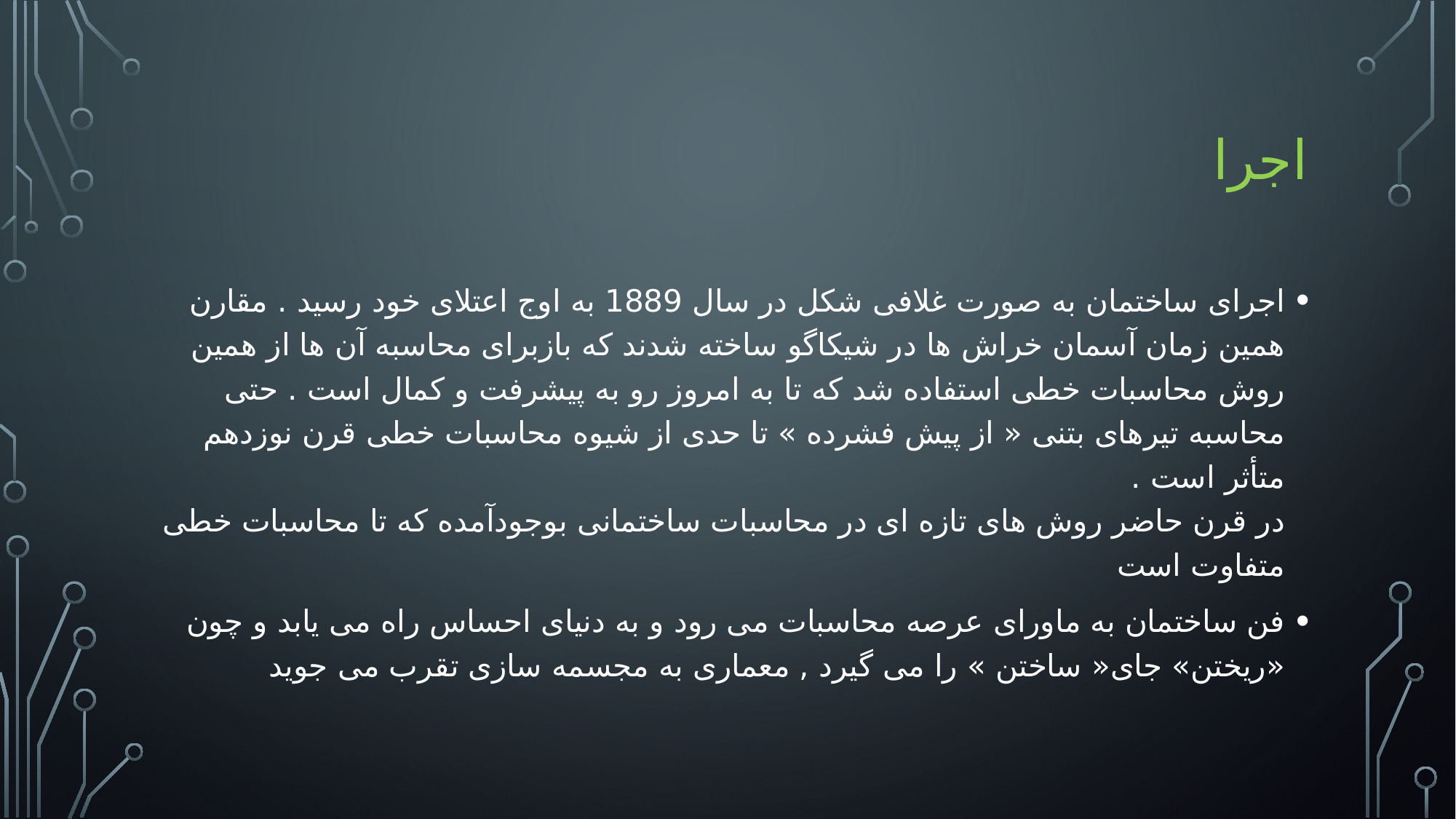

# اجرا
اجرای ساختمان به صورت غلافی شکل در سال 1889 به اوج اعتلای خود رسيد . مقارن همين زمان آسمان خراش ها در شيکاگو ساخته شدند که بازبرای محاسبه آن ها از همين روش محاسبات خطی استفاده شد که تا به امروز رو به پيشرفت و کمال است . حتی محاسبه تيرهای بتنی « از پيش فشرده » تا حدی از شيوه محاسبات خطی قرن نوزدهم متأثر است .
در قرن حاضر روش های تازه ای در محاسبات ساختمانی بوجودآمده که تا محاسبات خطی متفاوت است
فن ساختمان به ماورای عرصه محاسبات می رود و به دنيای احساس راه می يابد و چون «ريختن» جای« ساختن » را می گيرد , معماری به مجسمه سازی تقرب می جويد